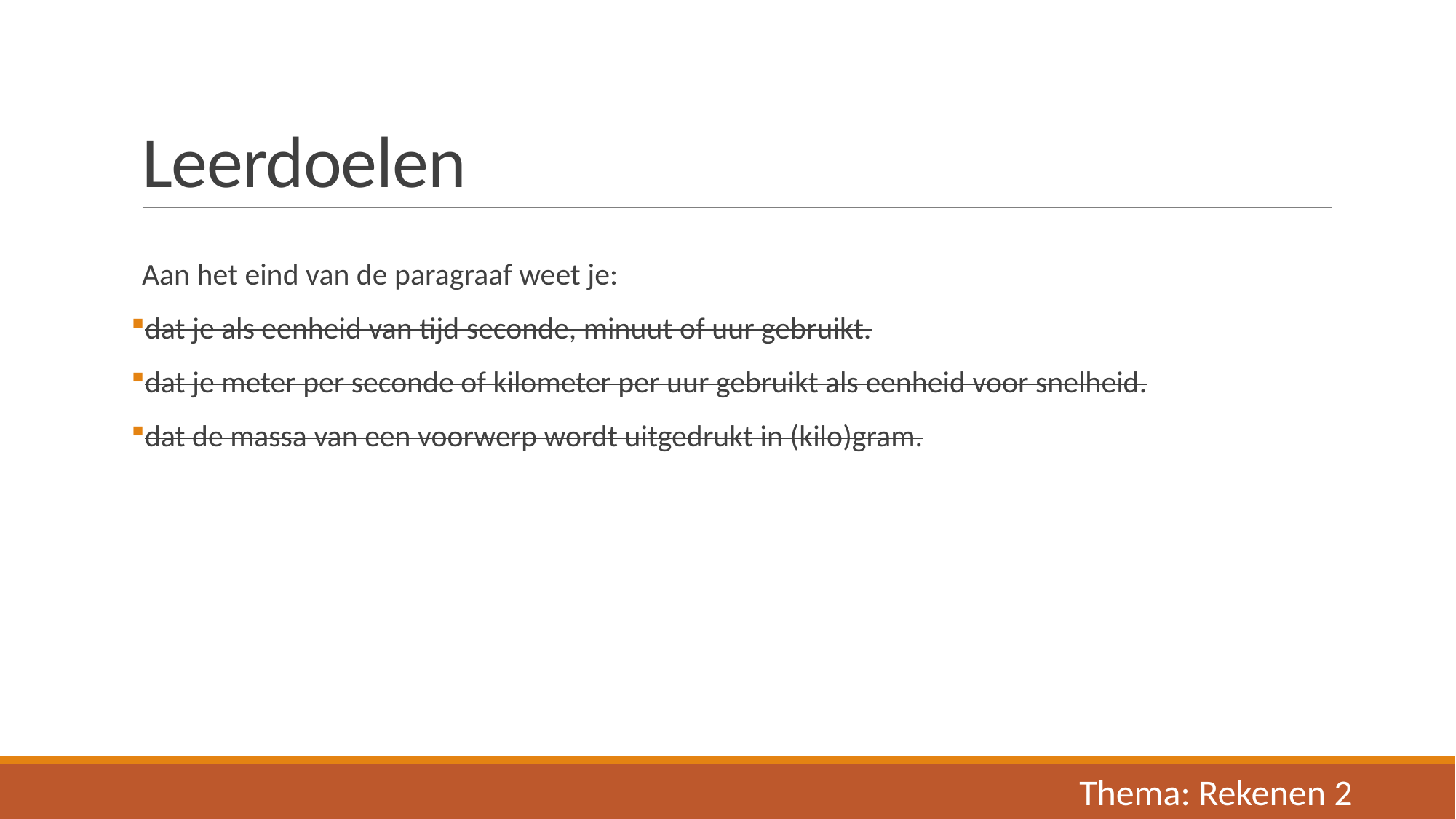

# Leerdoelen
Aan het eind van de paragraaf weet je:
dat je als eenheid van tijd seconde, minuut of uur gebruikt.
dat je meter per seconde of kilometer per uur gebruikt als eenheid voor snelheid.
dat de massa van een voorwerp wordt uitgedrukt in (kilo)gram.

Thema: Rekenen 2